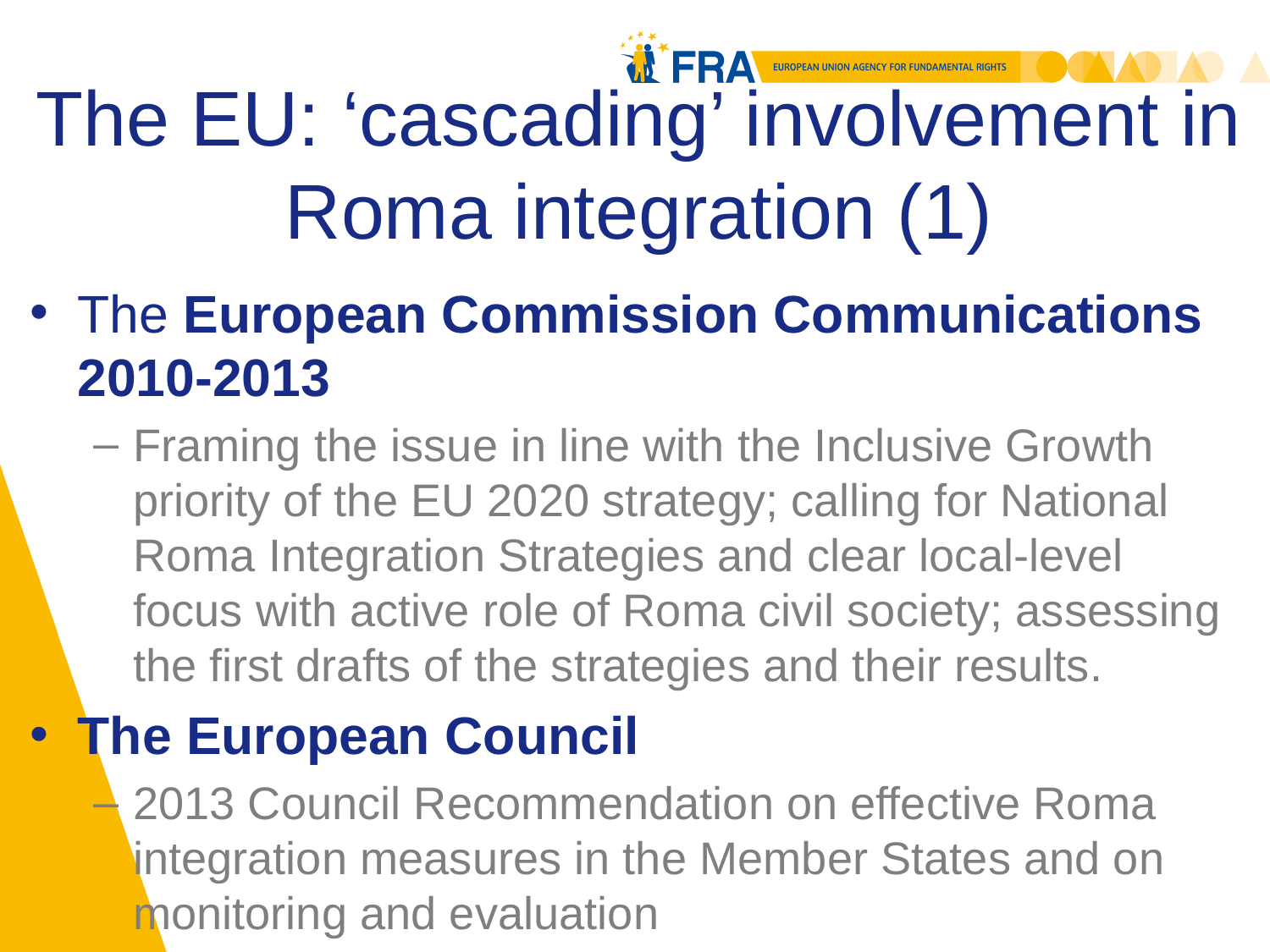

# The EU: ‘cascading’ involvement in Roma integration (1)
The European Commission Communications 2010-2013
Framing the issue in line with the Inclusive Growth priority of the EU 2020 strategy; calling for National Roma Integration Strategies and clear local-level focus with active role of Roma civil society; assessing the first drafts of the strategies and their results.
The European Council
2013 Council Recommendation on effective Roma integration measures in the Member States and on monitoring and evaluation

3